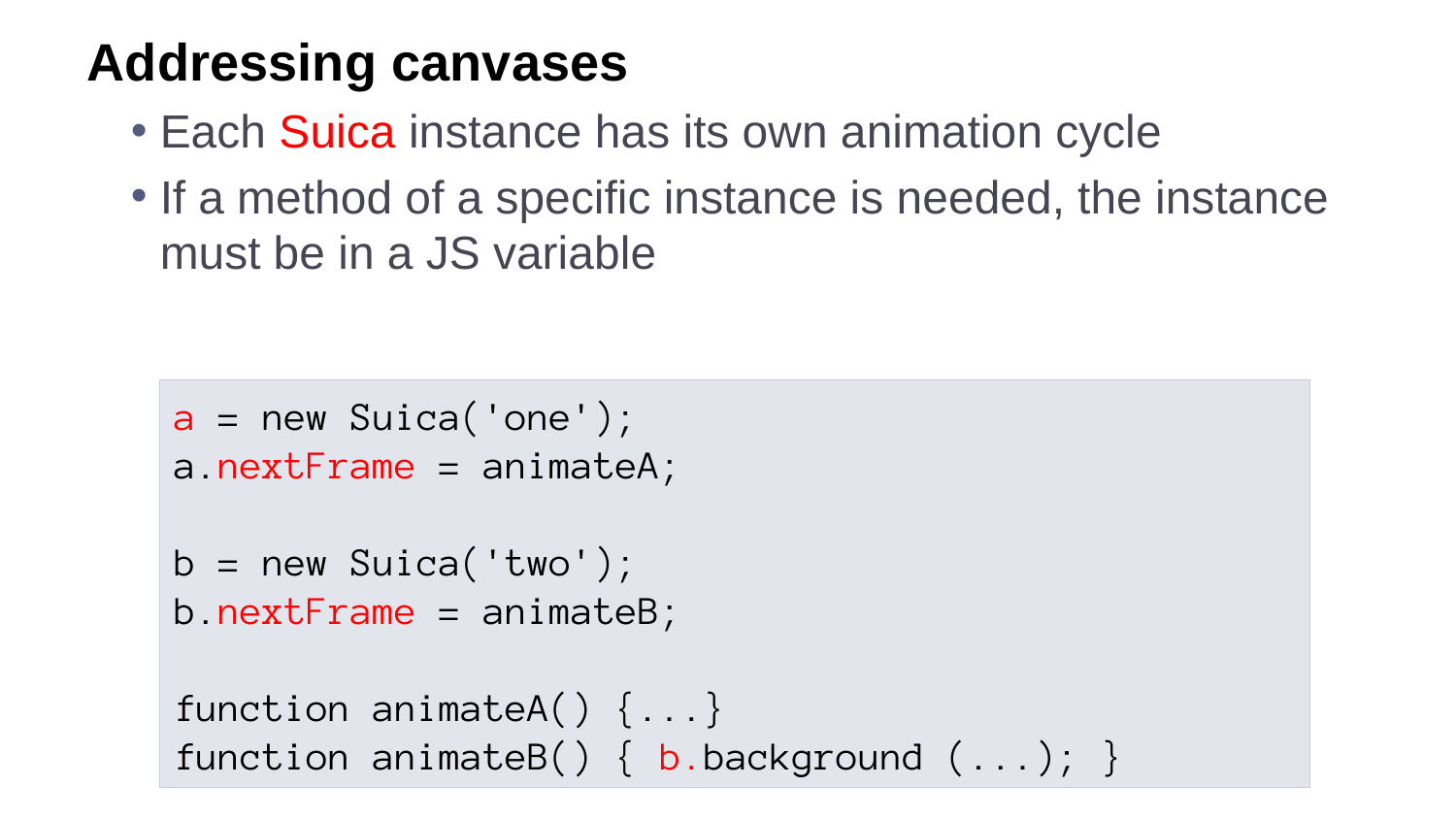

Addressing canvases
Each Suica instance has its own animation cycle
If a method of a specific instance is needed, the instance must be in a JS variable
a = new Suica('one');
a.nextFrame = animateA;

b = new Suica('two');
b.nextFrame = animateB;

function animateA() {...}
function animateB() { b.background (...); }